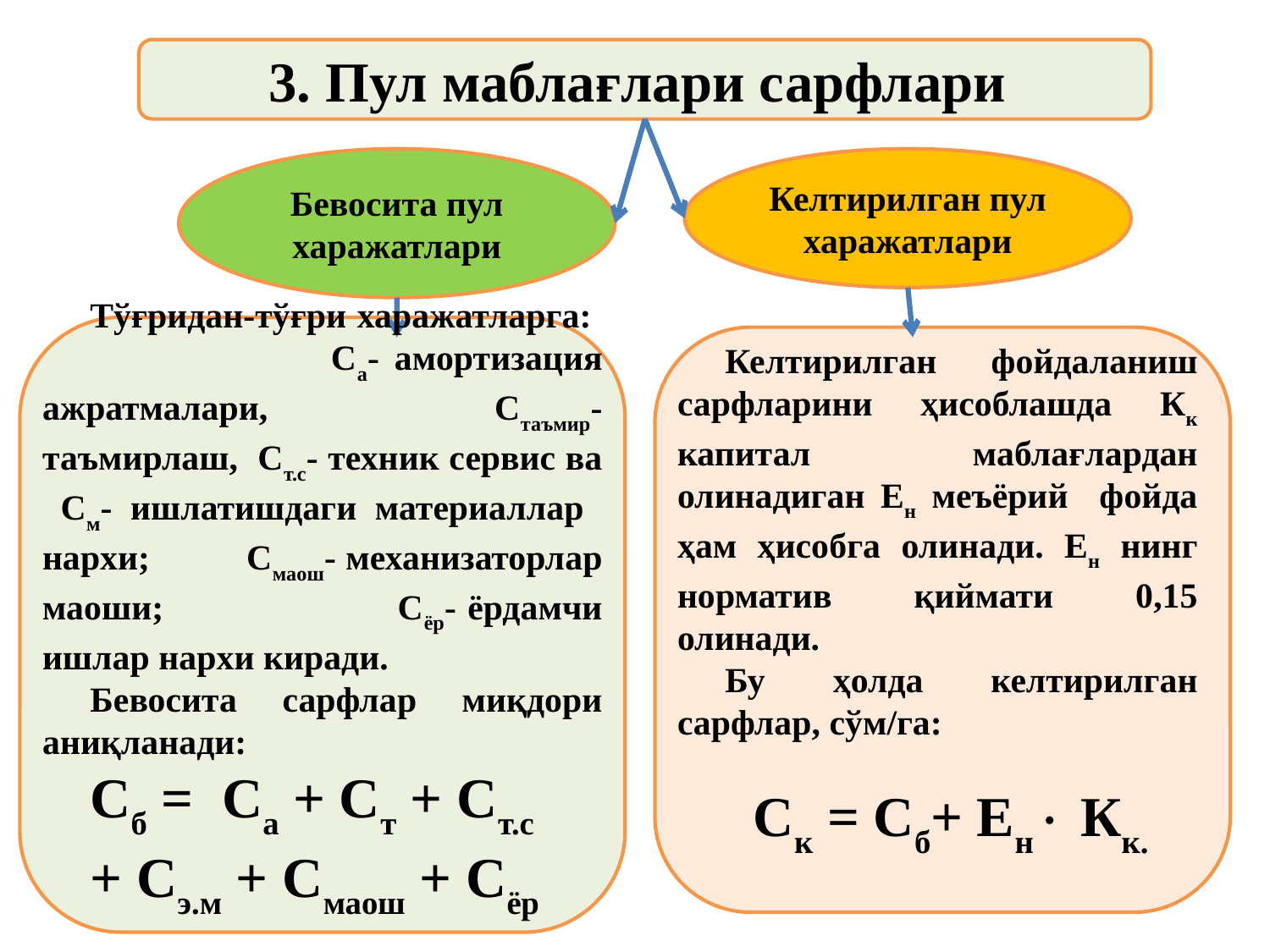

3. Пул маблағлари сарфлари
Бевосита пул харажатлари
Келтирилган пул харажатлари

Тўғридан-тўғри харажатларга:                     Са- амортизация ажратмалари,           Стаъмир- таъмирлаш,  Ст.с- техник сервис ва  См- ишлатишдаги материаллар  нархи;          Смаош- механизаторлар маоши;                     Сёр- ёрдамчи ишлар нархи киради.
Бевосита сарфлар миқдори аниқланади:
Сб =  Са + Ст + Ст.с
+ Сэ.м + Смаош + Сёр

Келтирилган фойдаланиш сарфларини ҳисоблашда Кк капитал маблағлардан олинадиган Ен меъёрий  фойда ҳам ҳисобга олинади. Ен нинг норматив қиймати 0,15 олинади.
Бу ҳолда келтирилган сарфлар, сўм/га:

  Ск = Сб+ Ен⋅ Кк.